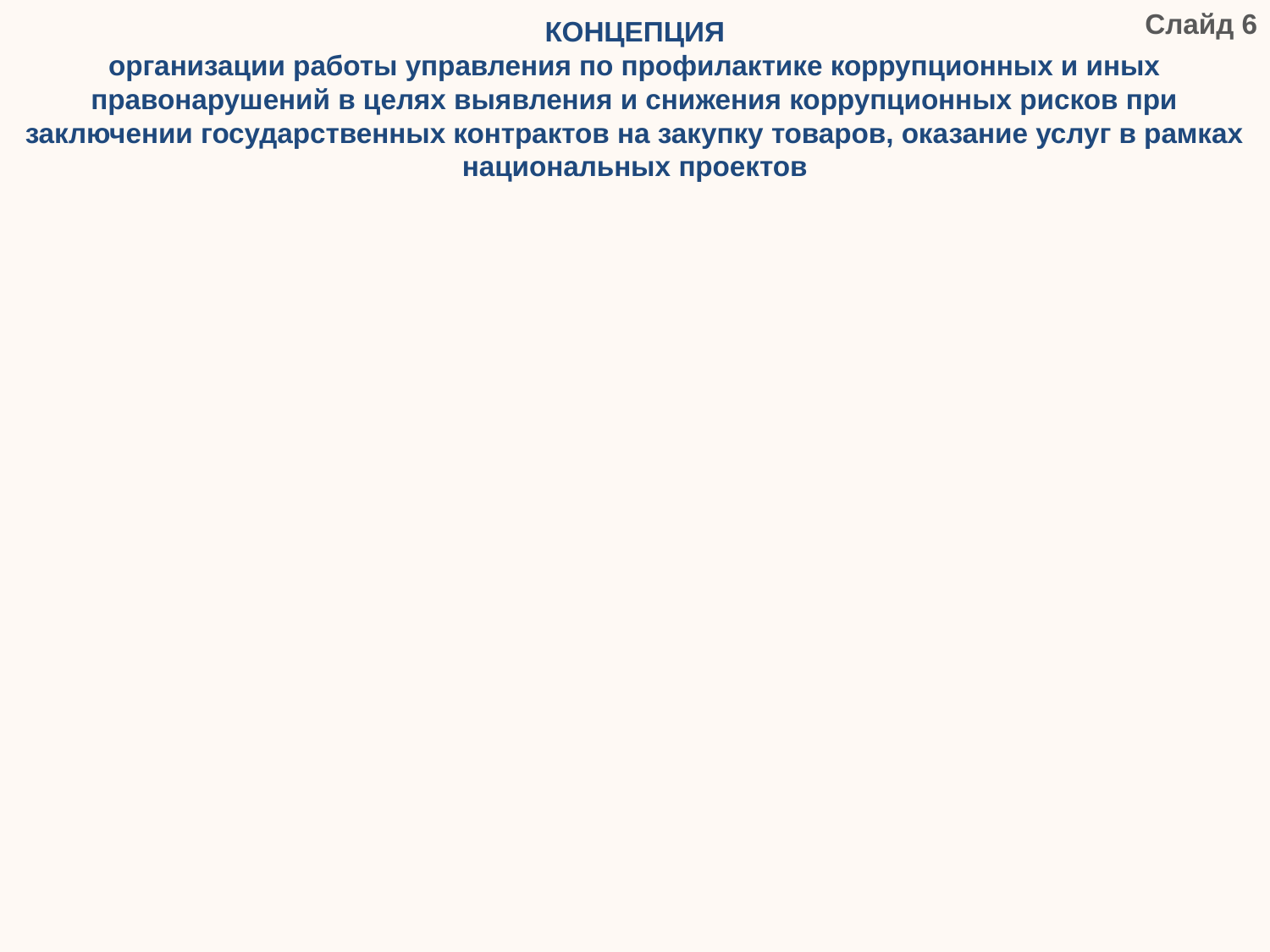

# КОНЦЕПЦИЯ организации работы управления по профилактике коррупционных и иных правонарушений в целях выявления и снижения коррупционных рисков при заключении государственных контрактов на закупку товаров, оказание услуг в рамках национальных проектов
Слайд 6